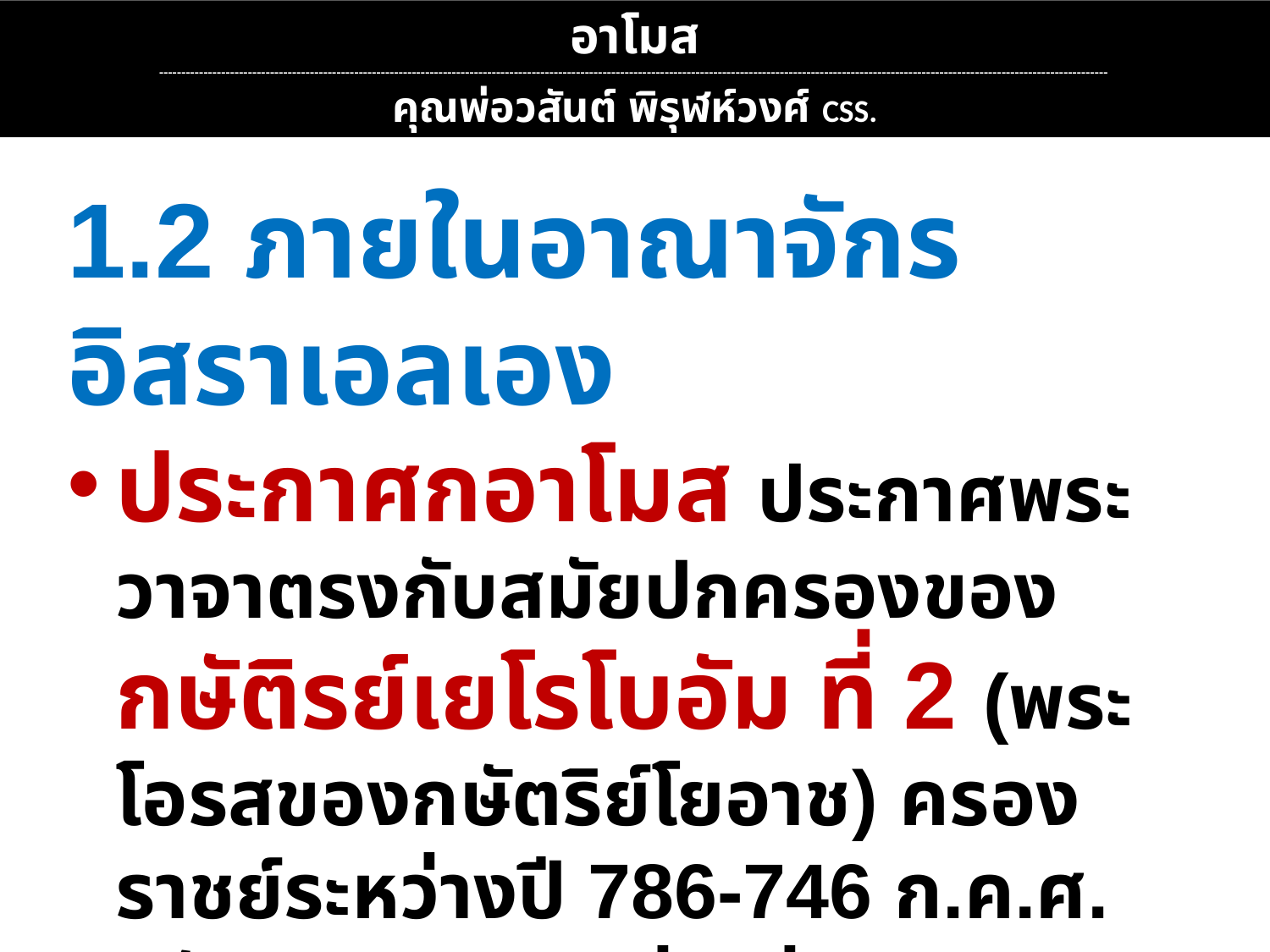

อาโมส
----------------------------------------------------------------------------------------------------------------------------------------------------------------------------------------------------------------------
คุณพ่อวสันต์ พิรุฬห์วงศ์ CSS.
1.2 ภายในอาณาจักรอิสราเอลเอง
ประกาศกอาโมส ประกาศพระวาจาตรงกับสมัยปกครองของ กษัติรย์เยโรโบอัม ที่ 2 (พระโอรสของกษัตริย์โยอาช) ครองราชย์ระหว่างปี 786-746 ก.ค.ศ.
   (นักวิชาการบางท่านว่า 783-743 ก.ค.ศ.)